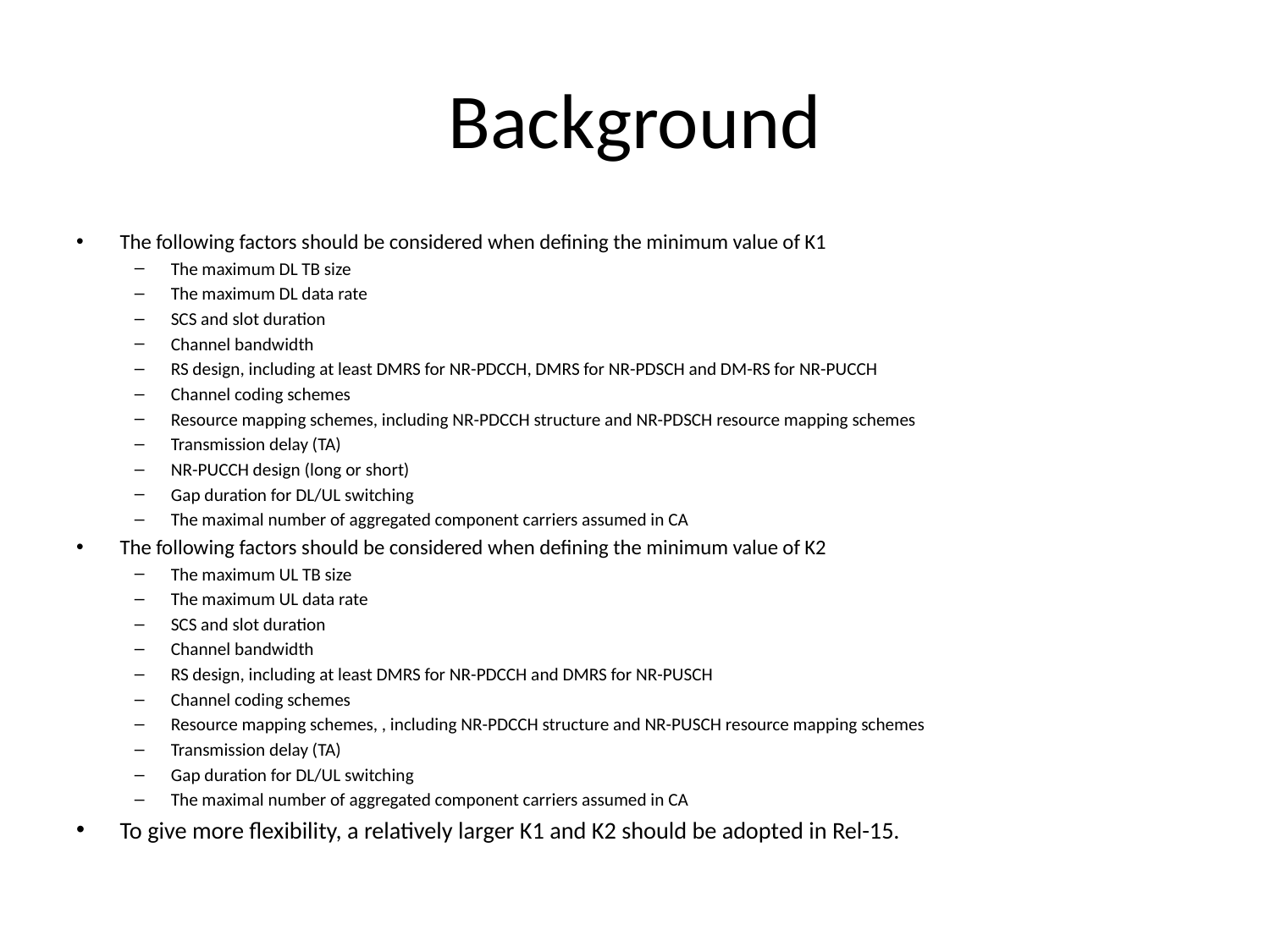

# Background
The following factors should be considered when defining the minimum value of K1
The maximum DL TB size
The maximum DL data rate
SCS and slot duration
Channel bandwidth
RS design, including at least DMRS for NR-PDCCH, DMRS for NR-PDSCH and DM-RS for NR-PUCCH
Channel coding schemes
Resource mapping schemes, including NR-PDCCH structure and NR-PDSCH resource mapping schemes
Transmission delay (TA)
NR-PUCCH design (long or short)
Gap duration for DL/UL switching
The maximal number of aggregated component carriers assumed in CA
The following factors should be considered when defining the minimum value of K2
The maximum UL TB size
The maximum UL data rate
SCS and slot duration
Channel bandwidth
RS design, including at least DMRS for NR-PDCCH and DMRS for NR-PUSCH
Channel coding schemes
Resource mapping schemes, , including NR-PDCCH structure and NR-PUSCH resource mapping schemes
Transmission delay (TA)
Gap duration for DL/UL switching
The maximal number of aggregated component carriers assumed in CA
To give more flexibility, a relatively larger K1 and K2 should be adopted in Rel-15.